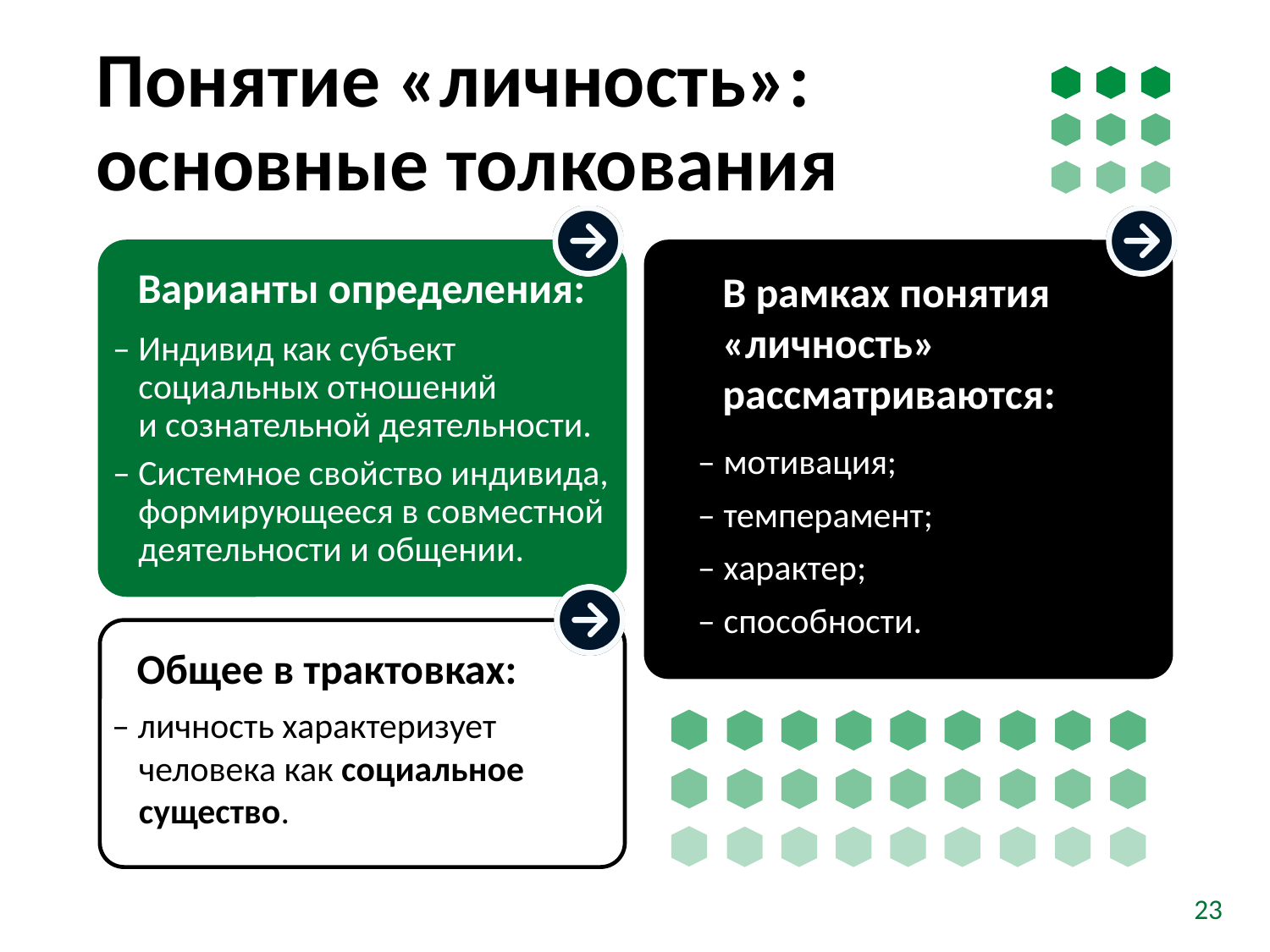

# Понятие «личность»: основные толкования

Варианты определения:
– Индивид как субъект социальных отношений
и сознательной деятельности.
– Системное свойство индивида, формирующееся в совместной деятельности и общении.
В рамках понятия «личность» рассматриваются:
‒ мотивация;
‒ темперамент;
‒ характер;
‒ способности.

Общее в трактовках:
‒ личность характеризует человека как социальное существо.

23